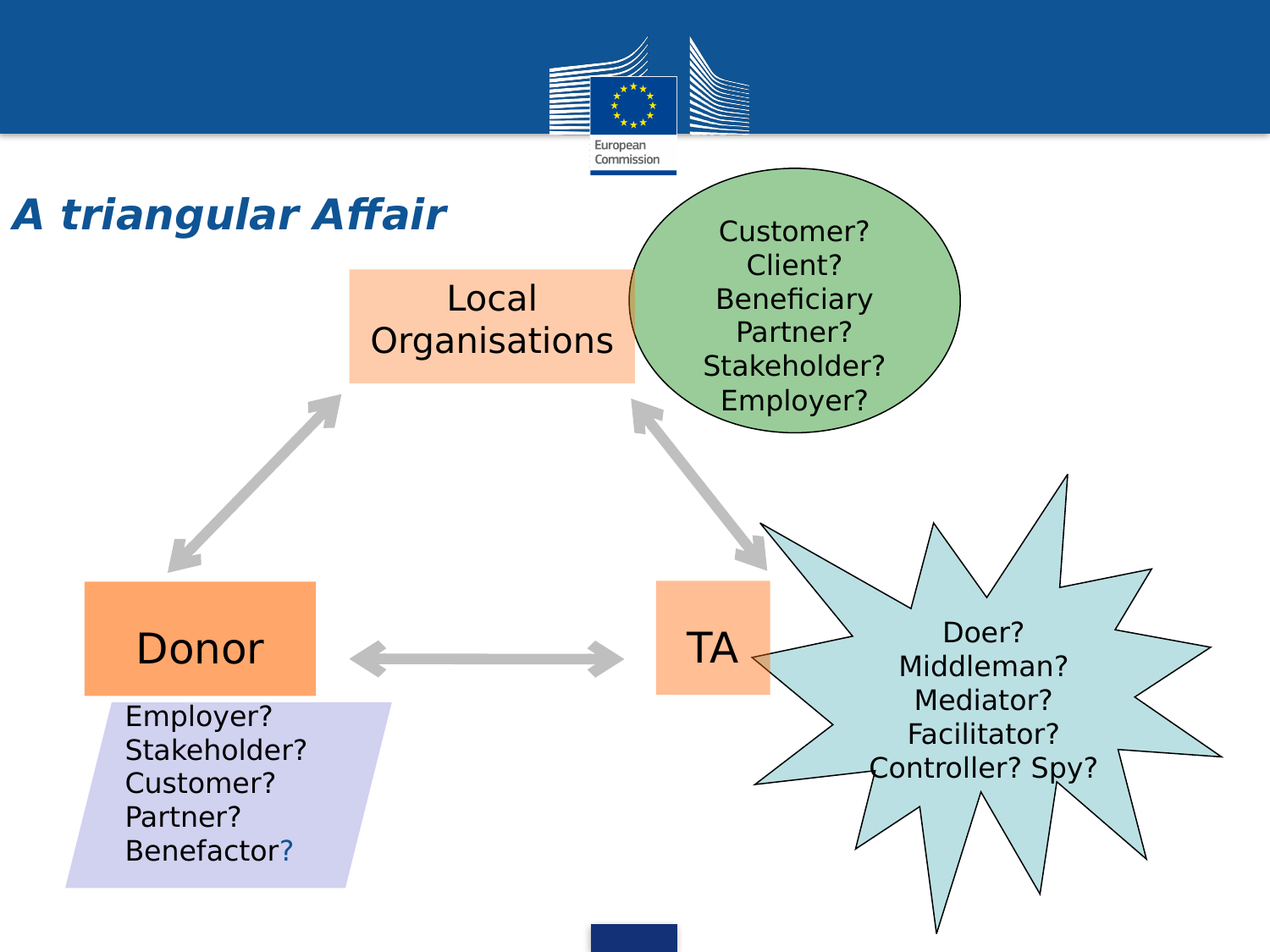

# A triangular Affair
Customer?
Client?
Beneficiary
Partner?
Stakeholder?
Employer?
Local Organisations

Doer?
Middleman?
Mediator?
Facilitator?
Controller? Spy?

TA

Donor
Employer?
Stakeholder?
Customer?
Partner?
Benefactor?